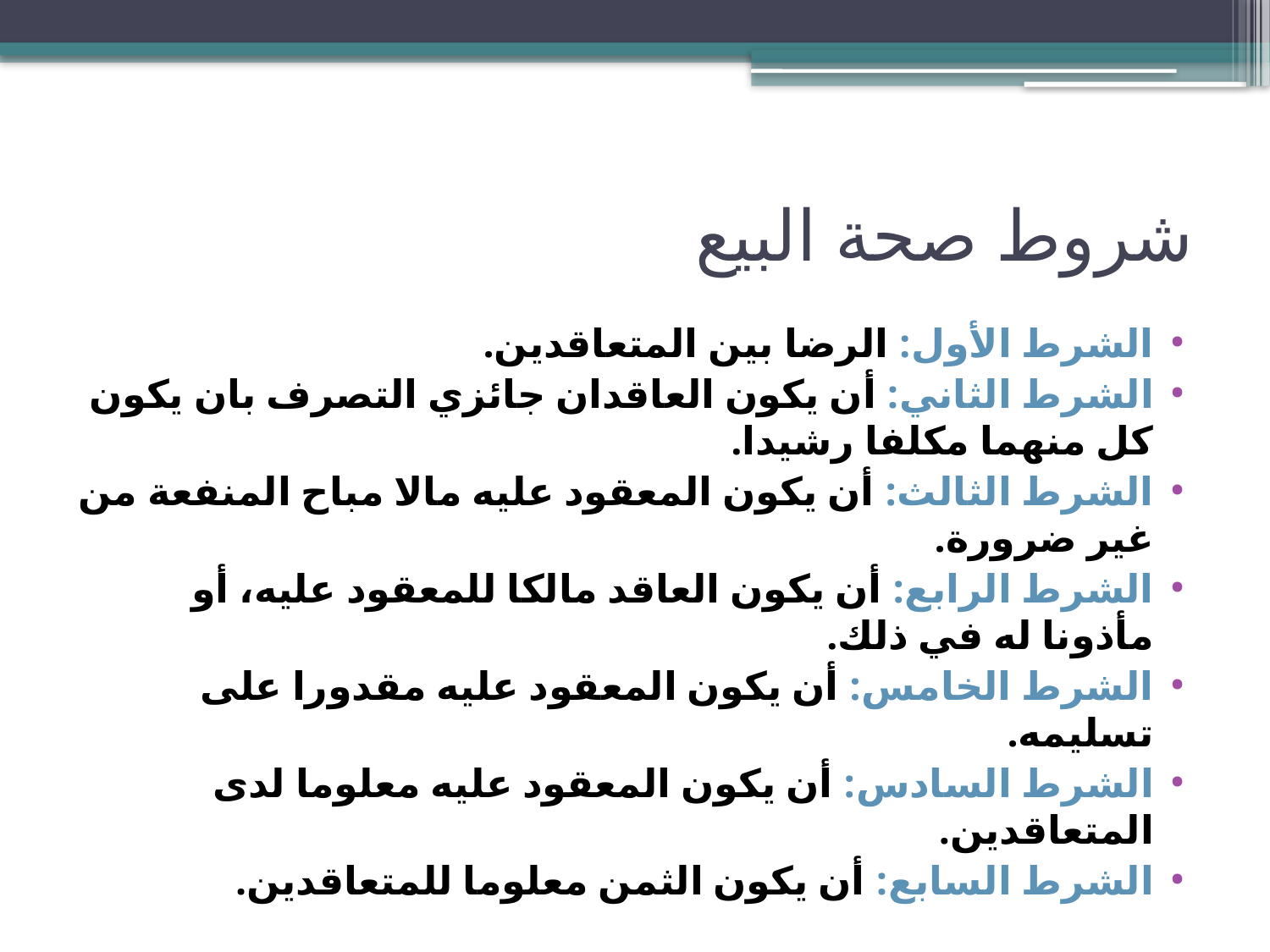

# شروط صحة البيع
الشرط الأول: الرضا بين المتعاقدين.
الشرط الثاني: أن يكون العاقدان جائزي التصرف بان يكون كل منهما مكلفا رشيدا.
الشرط الثالث: أن يكون المعقود عليه مالا مباح المنفعة من غير ضرورة.
الشرط الرابع: أن يكون العاقد مالكا للمعقود عليه، أو مأذونا له في ذلك.
الشرط الخامس: أن يكون المعقود عليه مقدورا على تسليمه.
الشرط السادس: أن يكون المعقود عليه معلوما لدى المتعاقدين.
الشرط السابع: أن يكون الثمن معلوما للمتعاقدين.